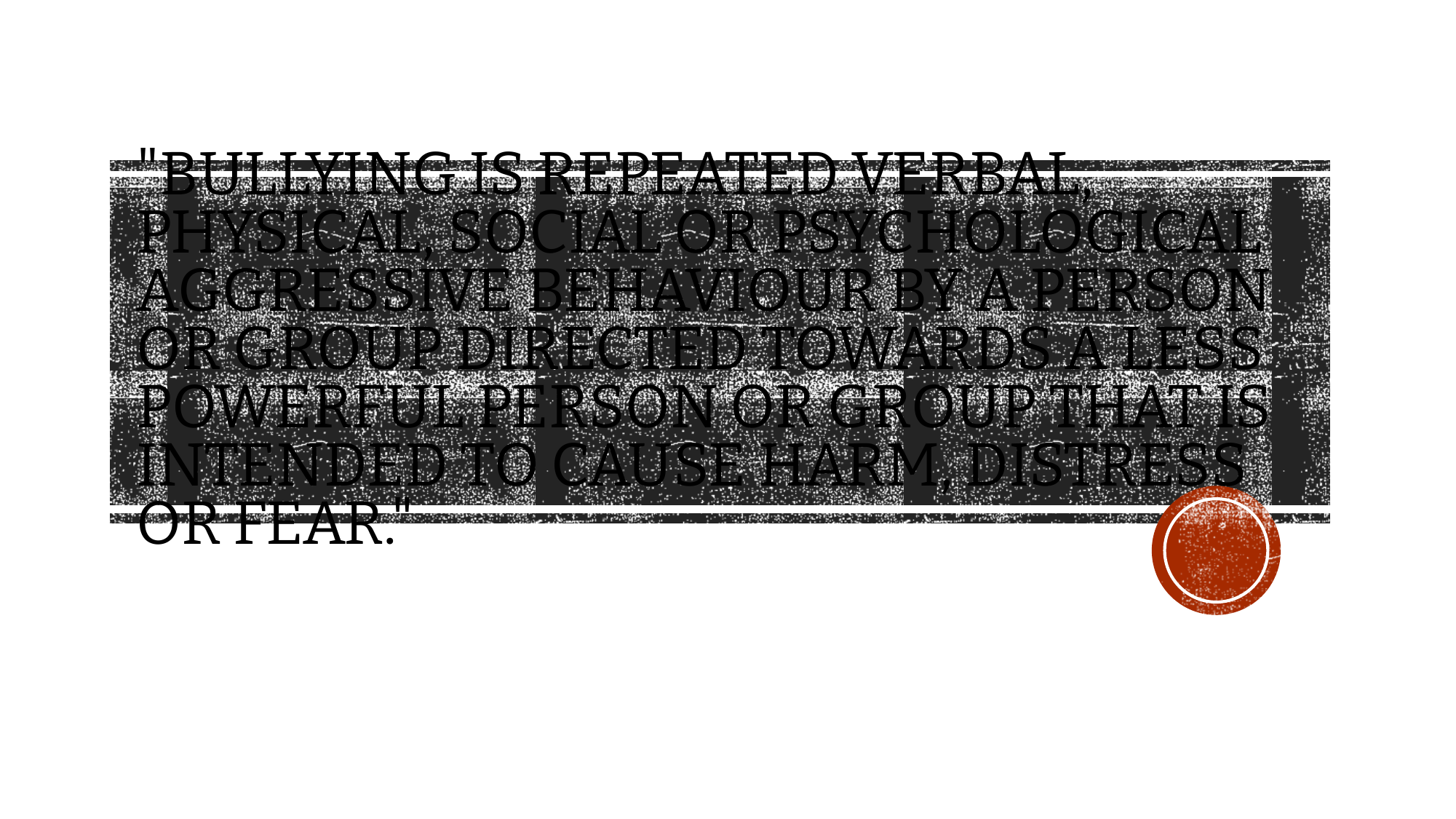

# "Bullying is repeated verbal, physical, social or psychological aggressive behaviour by a person or group directed towards a less powerful person or group that is intended to cause harm, distress or fear."